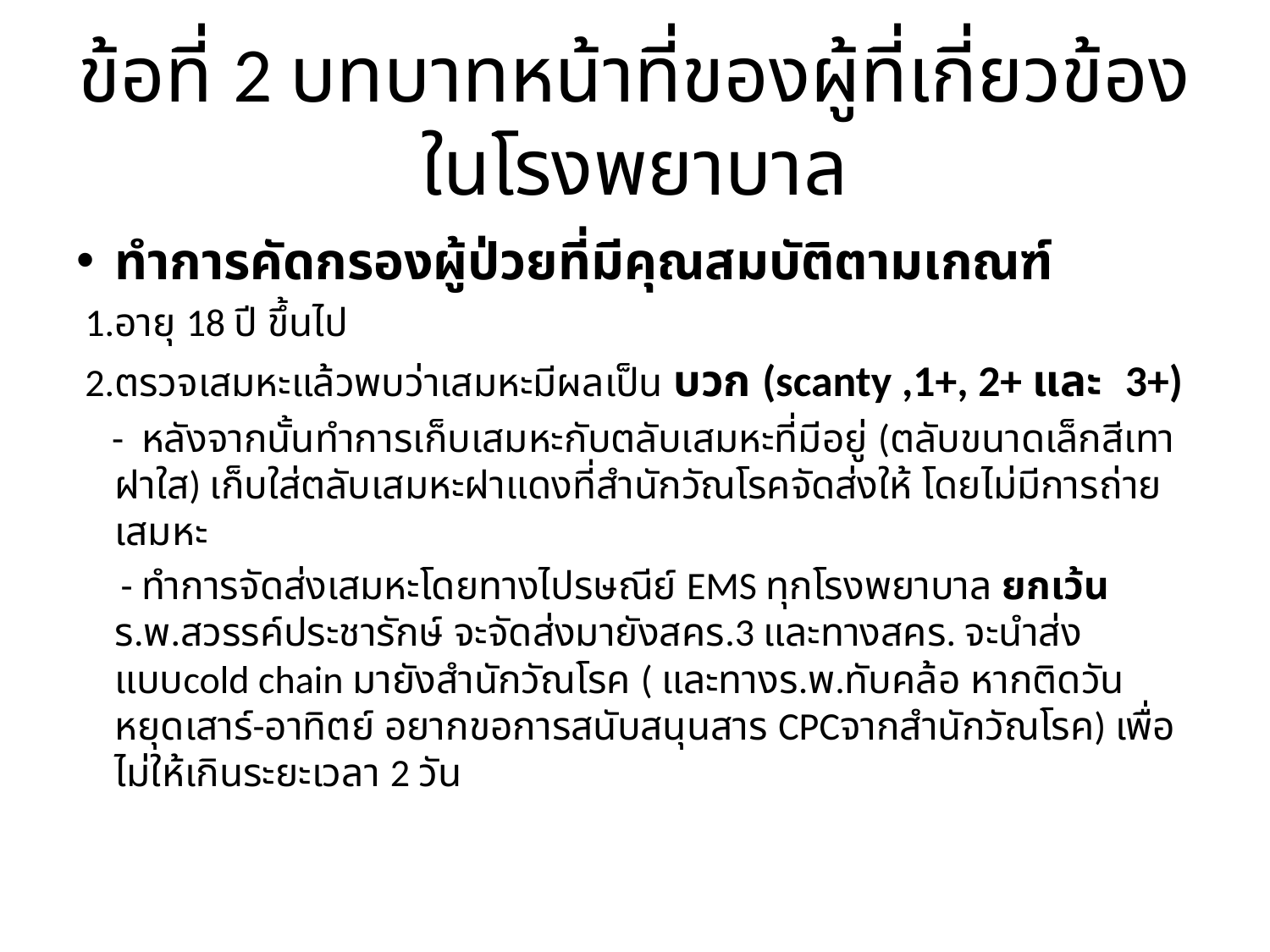

# ข้อที่ 2 บทบาทหน้าที่ของผู้ที่เกี่ยวข้องในโรงพยาบาล
ทำการคัดกรองผู้ป่วยที่มีคุณสมบัติตามเกณฑ์
 1.อายุ 18 ปี ขึ้นไป
 2.ตรวจเสมหะแล้วพบว่าเสมหะมีผลเป็น บวก (scanty ,1+, 2+ และ  3+)
    -  หลังจากนั้นทำการเก็บเสมหะกับตลับเสมหะที่มีอยู่ (ตลับขนาดเล็กสีเทา ฝาใส) เก็บใส่ตลับเสมหะฝาแดงที่สำนักวัณโรคจัดส่งให้ โดยไม่มีการถ่ายเสมหะ
     - ทำการจัดส่งเสมหะโดยทางไปรษณีย์ EMS ทุกโรงพยาบาล ยกเว้น ร.พ.สวรรค์ประชารักษ์ จะจัดส่งมายังสคร.3 และทางสคร. จะนำส่งแบบcold chain มายังสำนักวัณโรค ( และทางร.พ.ทับคล้อ หากติดวันหยุดเสาร์-อาทิตย์ อยากขอการสนับสนุนสาร CPCจากสำนักวัณโรค) เพื่อไม่ให้เกินระยะเวลา 2 วัน